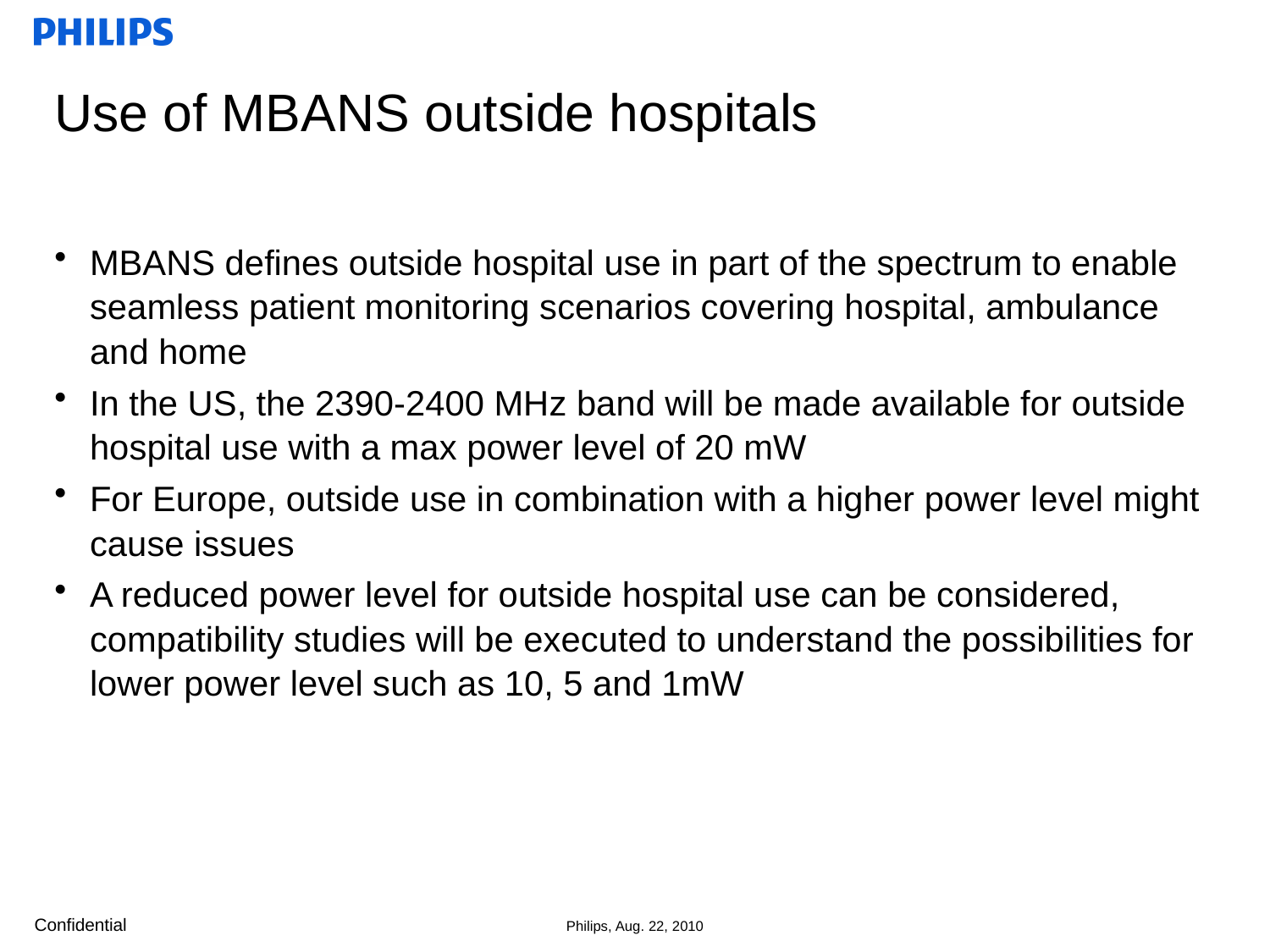

# Use of MBANS outside hospitals
MBANS defines outside hospital use in part of the spectrum to enable seamless patient monitoring scenarios covering hospital, ambulance and home
In the US, the 2390-2400 MHz band will be made available for outside hospital use with a max power level of 20 mW
For Europe, outside use in combination with a higher power level might cause issues
A reduced power level for outside hospital use can be considered, compatibility studies will be executed to understand the possibilities for lower power level such as 10, 5 and 1mW